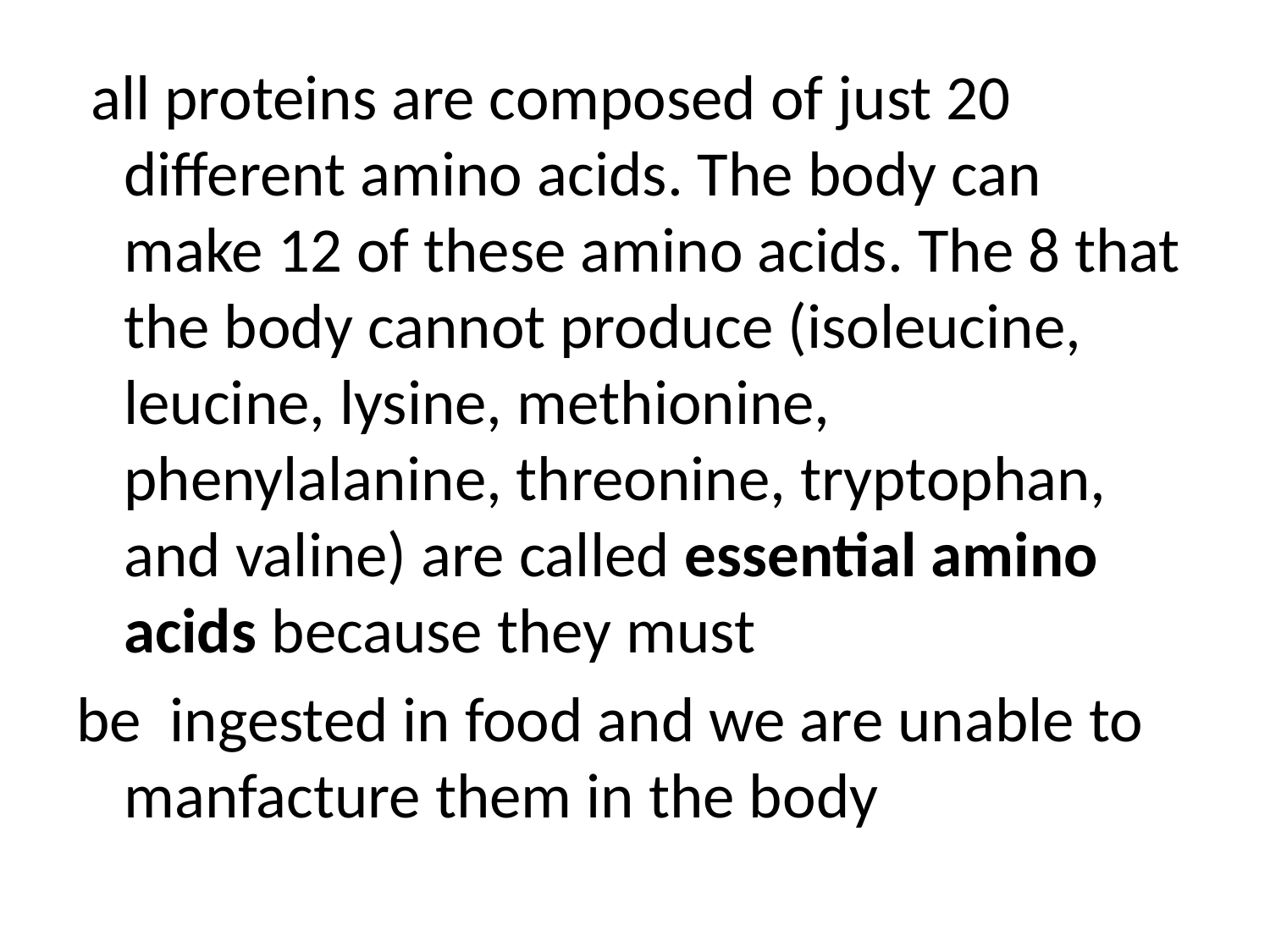

#
 all proteins are composed of just 20 different amino acids. The body can make 12 of these amino acids. The 8 that the body cannot produce (isoleucine, leucine, lysine, methionine, phenylalanine, threonine, tryptophan, and valine) are called essential amino acids because they must
be  ingested in food and we are unable to manfacture them in the body